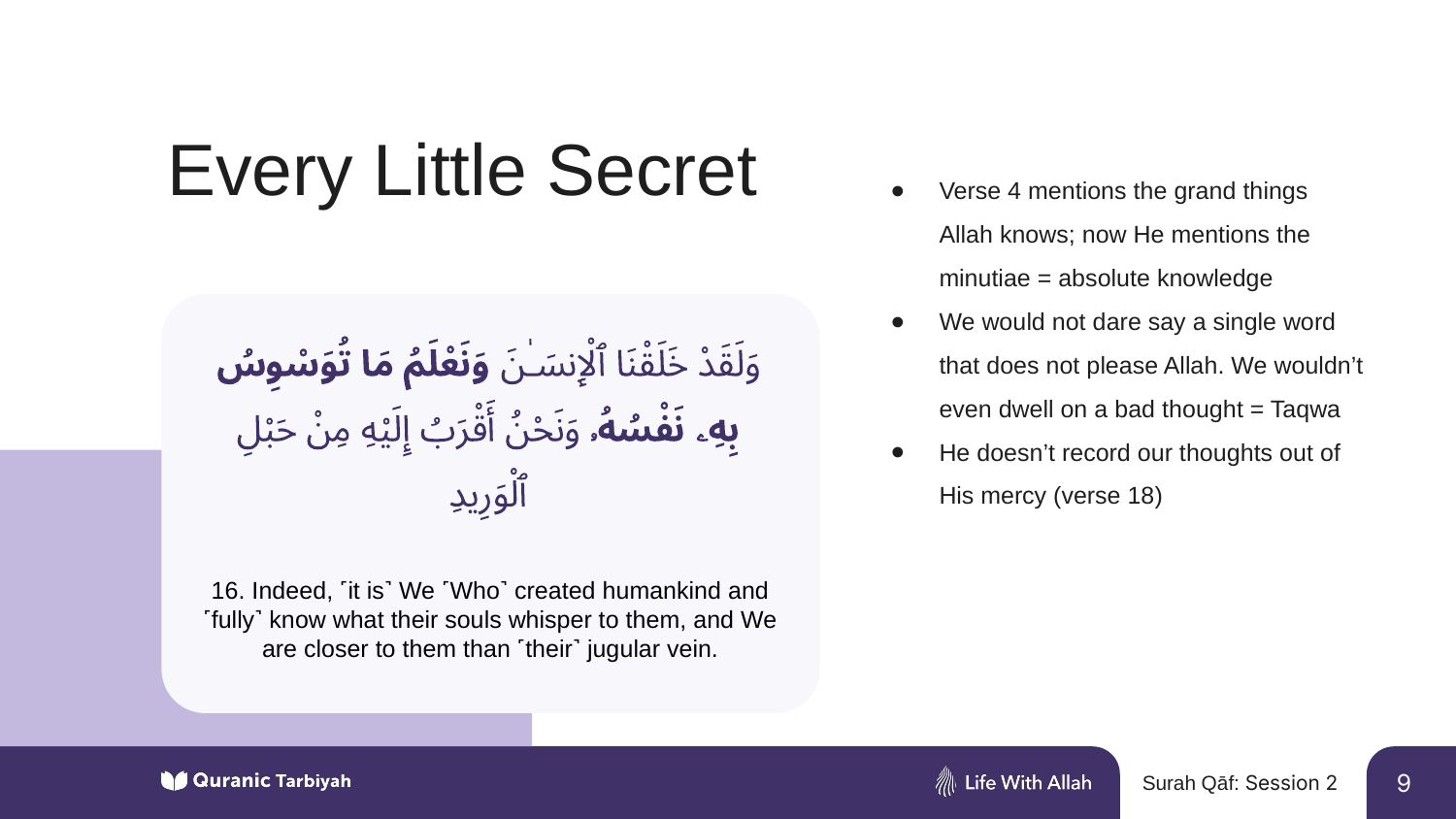

Every Little Secret
Verse 4 mentions the grand things Allah knows; now He mentions the minutiae = absolute knowledge
We would not dare say a single word that does not please Allah. We wouldn’t even dwell on a bad thought = Taqwa
He doesn’t record our thoughts out of His mercy (verse 18)

16. Indeed, ˹it is˺ We ˹Who˺ created humankind and ˹fully˺ know what their souls whisper to them, and We are closer to them than ˹their˺ jugular vein.